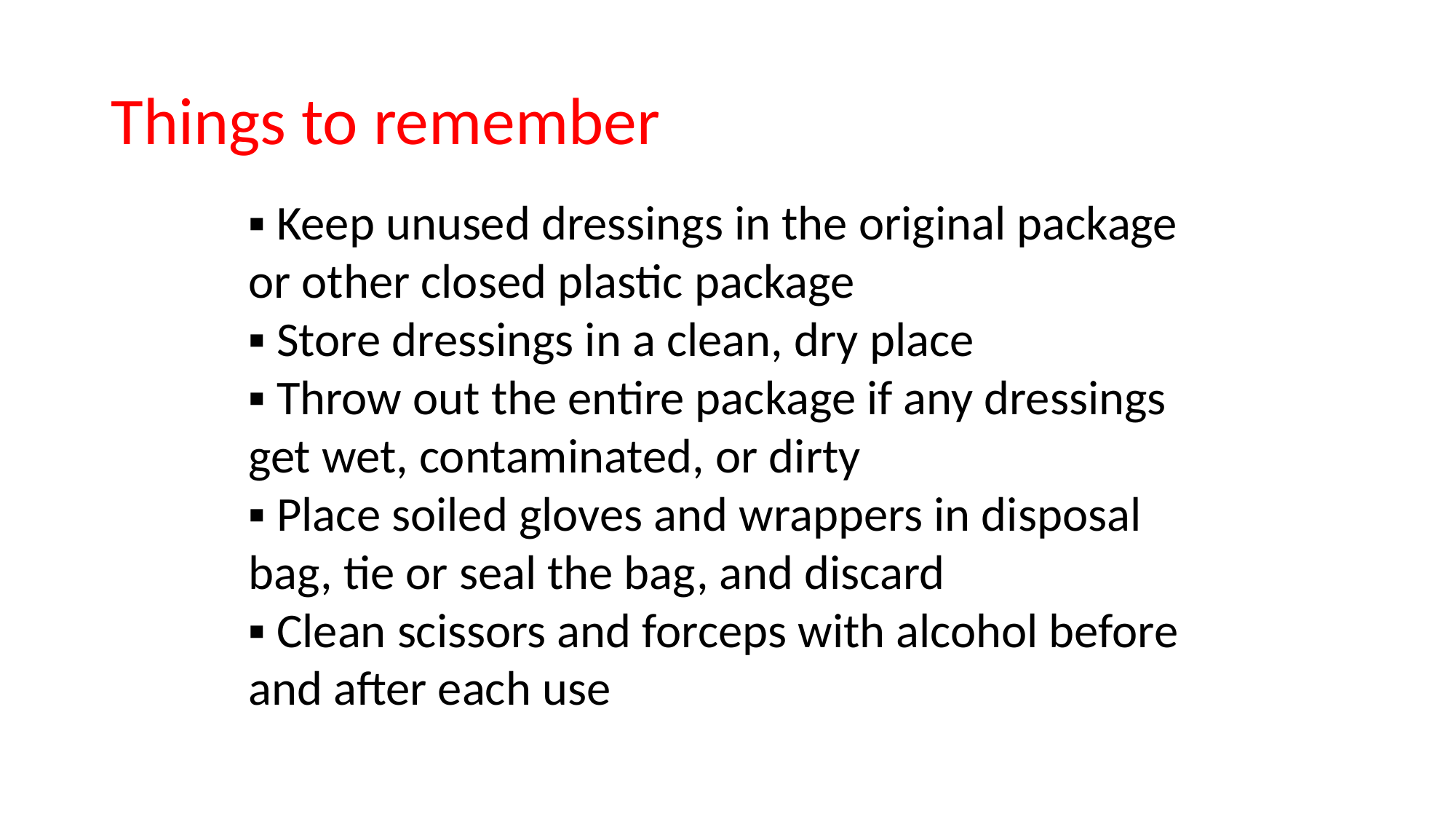

# Things to remember
▪ Keep unused dressings in the original package or other closed plastic package
▪ Store dressings in a clean, dry place
▪ Throw out the entire package if any dressings get wet, contaminated, or dirty
▪ Place soiled gloves and wrappers in disposal bag, tie or seal the bag, and discard
▪ Clean scissors and forceps with alcohol before and after each use